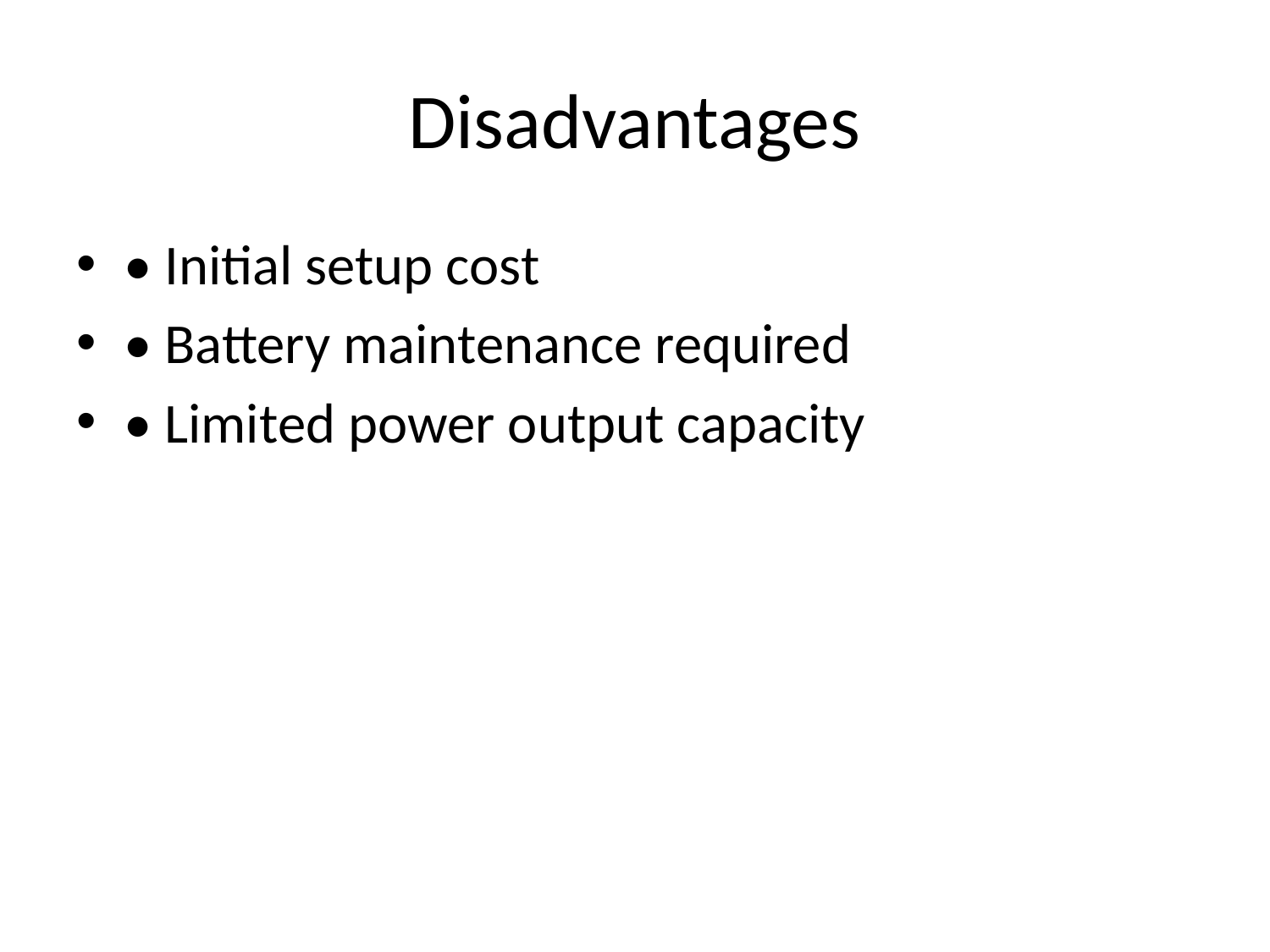

# Disadvantages
• Initial setup cost
• Battery maintenance required
• Limited power output capacity